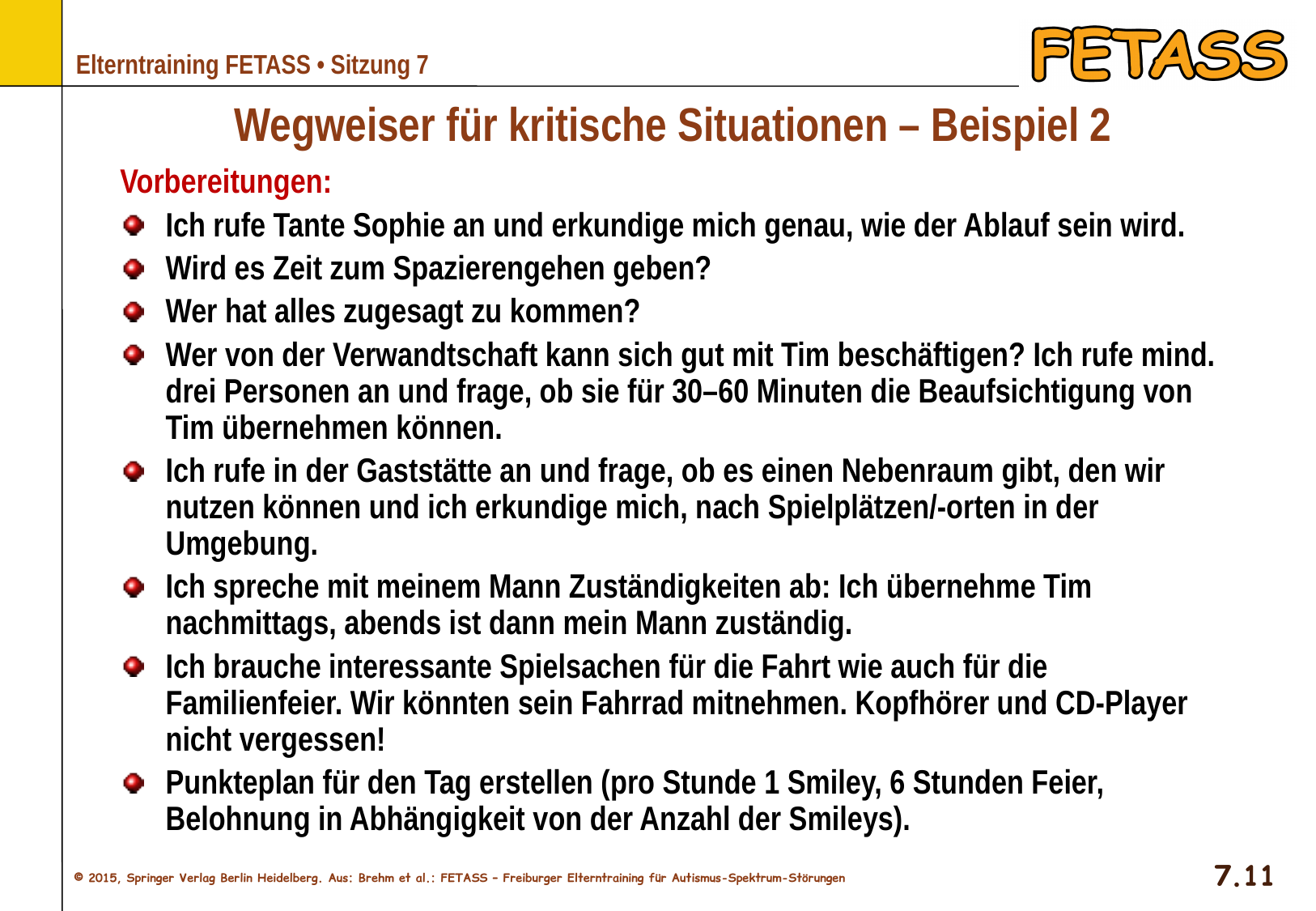

# Wegweiser für kritische Situationen – Beispiel 2
Vorbereitungen:
Ich rufe Tante Sophie an und erkundige mich genau, wie der Ablauf sein wird.
Wird es Zeit zum Spazierengehen geben?
Wer hat alles zugesagt zu kommen?
Wer von der Verwandtschaft kann sich gut mit Tim beschäftigen? Ich rufe mind. drei Personen an und frage, ob sie für 30–60 Minuten die Beaufsichtigung von Tim übernehmen können.
Ich rufe in der Gaststätte an und frage, ob es einen Nebenraum gibt, den wir nutzen können und ich erkundige mich, nach Spielplätzen/-orten in der Umgebung.
Ich spreche mit meinem Mann Zuständigkeiten ab: Ich übernehme Tim nachmittags, abends ist dann mein Mann zuständig.
Ich brauche interessante Spielsachen für die Fahrt wie auch für die Familienfeier. Wir könnten sein Fahrrad mitnehmen. Kopfhörer und CD-Player nicht vergessen!
Punkteplan für den Tag erstellen (pro Stunde 1 Smiley, 6 Stunden Feier, Belohnung in Abhängigkeit von der Anzahl der Smileys).
7.11